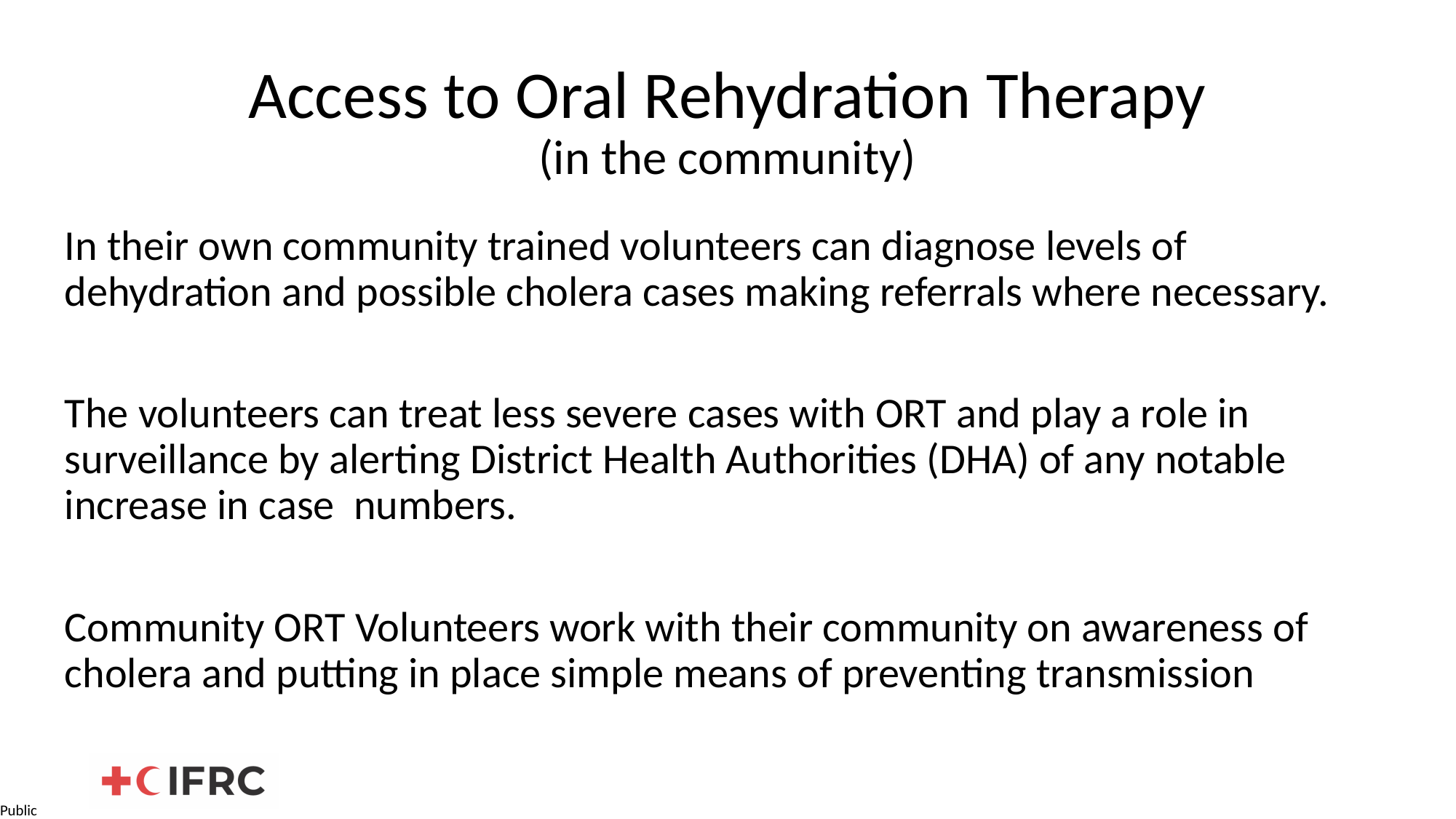

# Access to Oral Rehydration Therapy (in the community)
In their own community trained volunteers can diagnose levels of dehydration and possible cholera cases making referrals where necessary.

The volunteers can treat less severe cases with ORT and play a role in surveillance by alerting District Health Authorities (DHA) of any notable  increase in case  numbers.

Community ORT Volunteers work with their community on awareness of cholera and putting in place simple means of preventing transmission